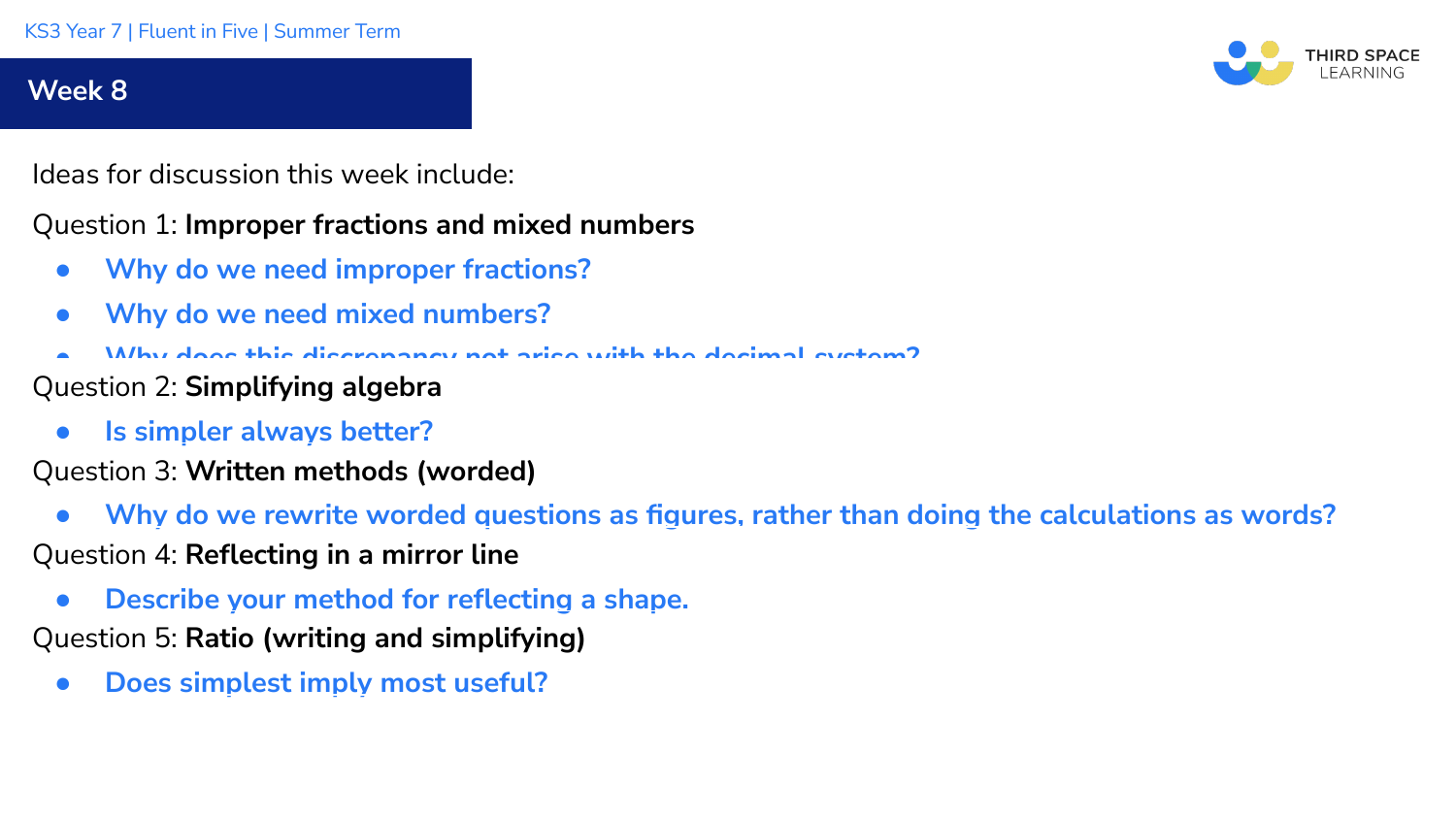

Week 8
| Ideas for discussion this week include: |
| --- |
| Question 1: Improper fractions and mixed numbers Why do we need improper fractions? Why do we need mixed numbers? Why does this discrepancy not arise with the decimal system? |
| Question 2: Simplifying algebra Is simpler always better? |
| Question 3: Written methods (worded) Why do we rewrite worded questions as figures, rather than doing the calculations as words? |
| Question 4: Reflecting in a mirror line Describe your method for reflecting a shape. |
| Question 5: Ratio (writing and simplifying) Does simplest imply most useful? |